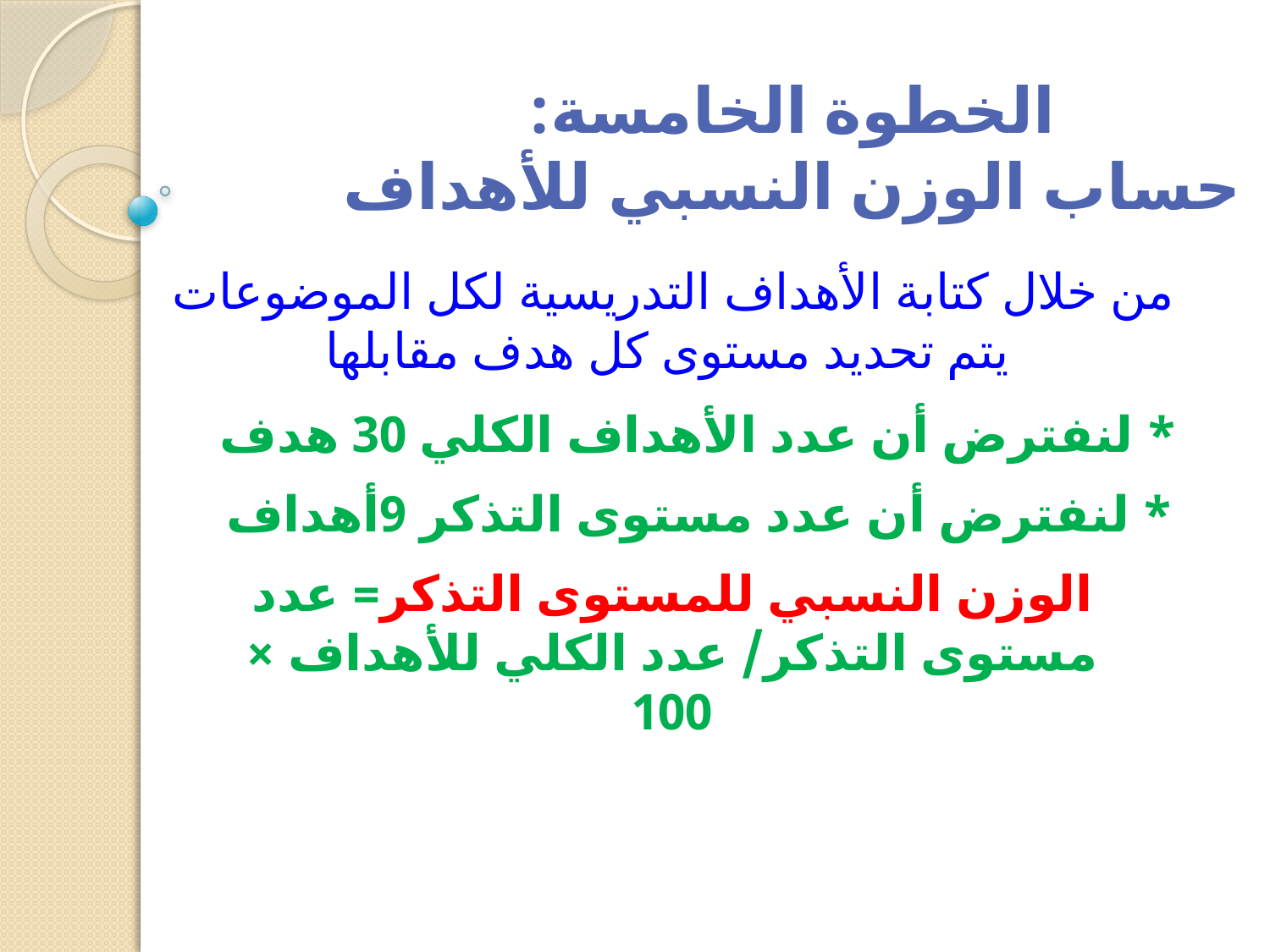

الخطوة الخامسة:
حساب الوزن النسبي للأهداف
من خلال كتابة الأهداف التدريسية لكل الموضوعات
يتم تحديد مستوى كل هدف مقابلها
* لنفترض أن عدد الأهداف الكلي 30 هدف
* لنفترض أن عدد مستوى التذكر 9أهداف
الوزن النسبي للمستوى التذكر= عدد مستوى التذكر/ عدد الكلي للأهداف × 100